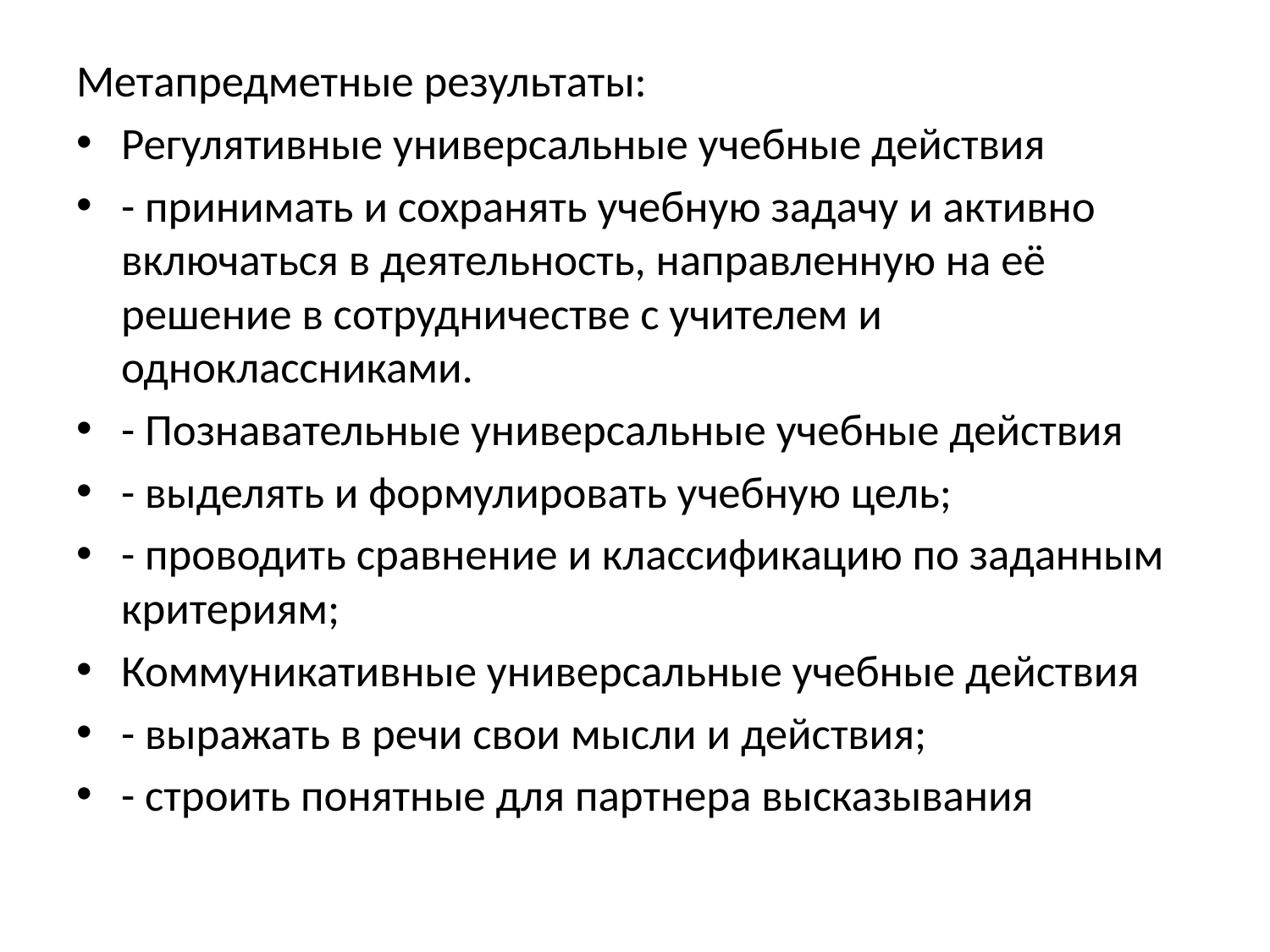

Метапредметные результаты:
Регулятивные универсальные учебные действия
- принимать и сохранять учебную задачу и активно включаться в деятельность, направленную на её решение в сотрудничестве с учителем и одноклассниками.
- Познавательные универсальные учебные действия
- выделять и формулировать учебную цель;
- проводить сравнение и классификацию по заданным критериям;
Коммуникативные универсальные учебные действия
- выражать в речи свои мысли и действия;
- строить понятные для партнера высказывания